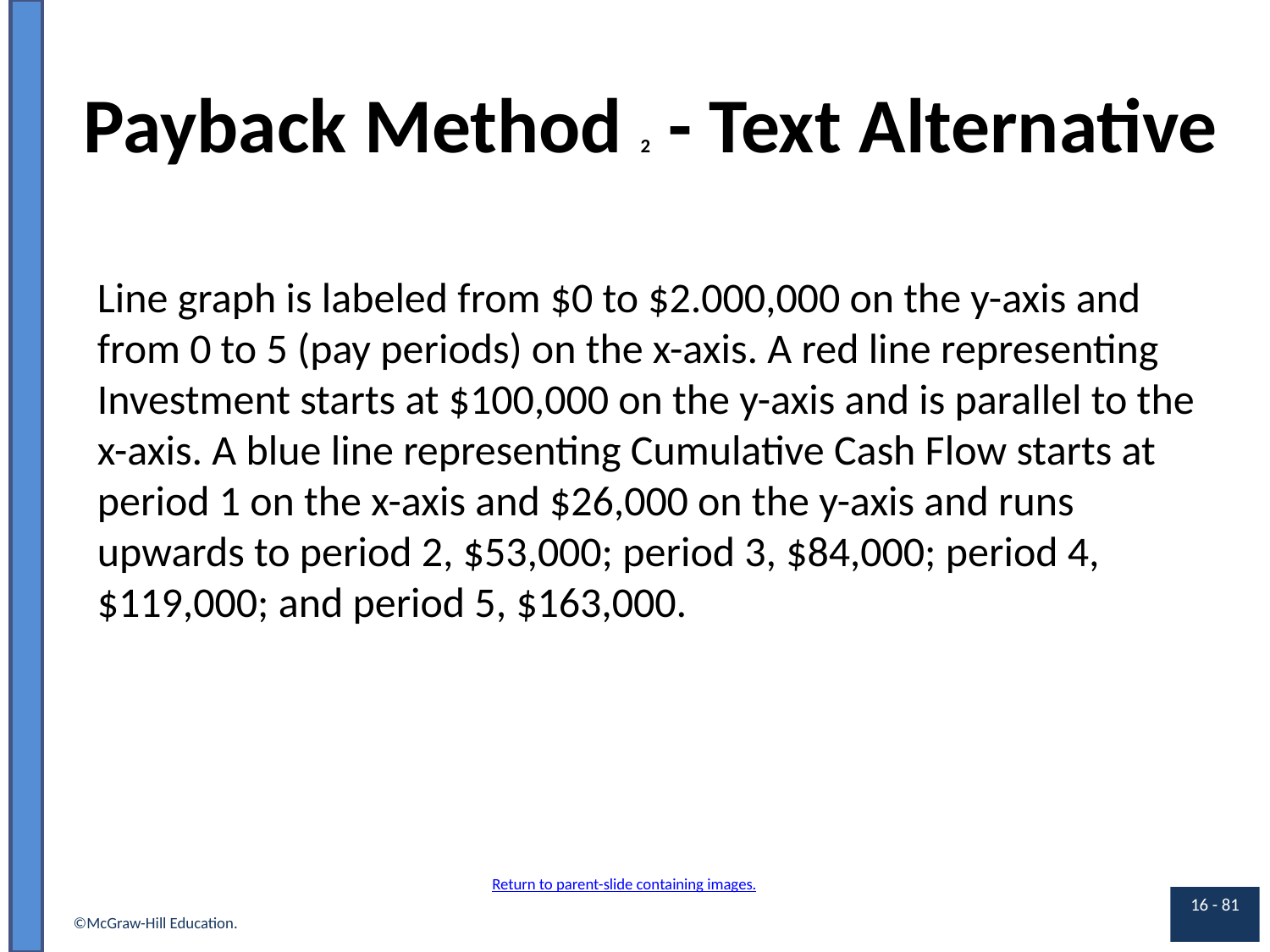

# Payback Method 2 - Text Alternative
Line graph is labeled from $0 to $2.000,000 on the y-axis and from 0 to 5 (pay periods) on the x-axis. A red line representing Investment starts at $100,000 on the y-axis and is parallel to the x-axis. A blue line representing Cumulative Cash Flow starts at period 1 on the x-axis and $26,000 on the y-axis and runs upwards to period 2, $53,000; period 3, $84,000; period 4, $119,000; and period 5, $163,000.
Return to parent-slide containing images.